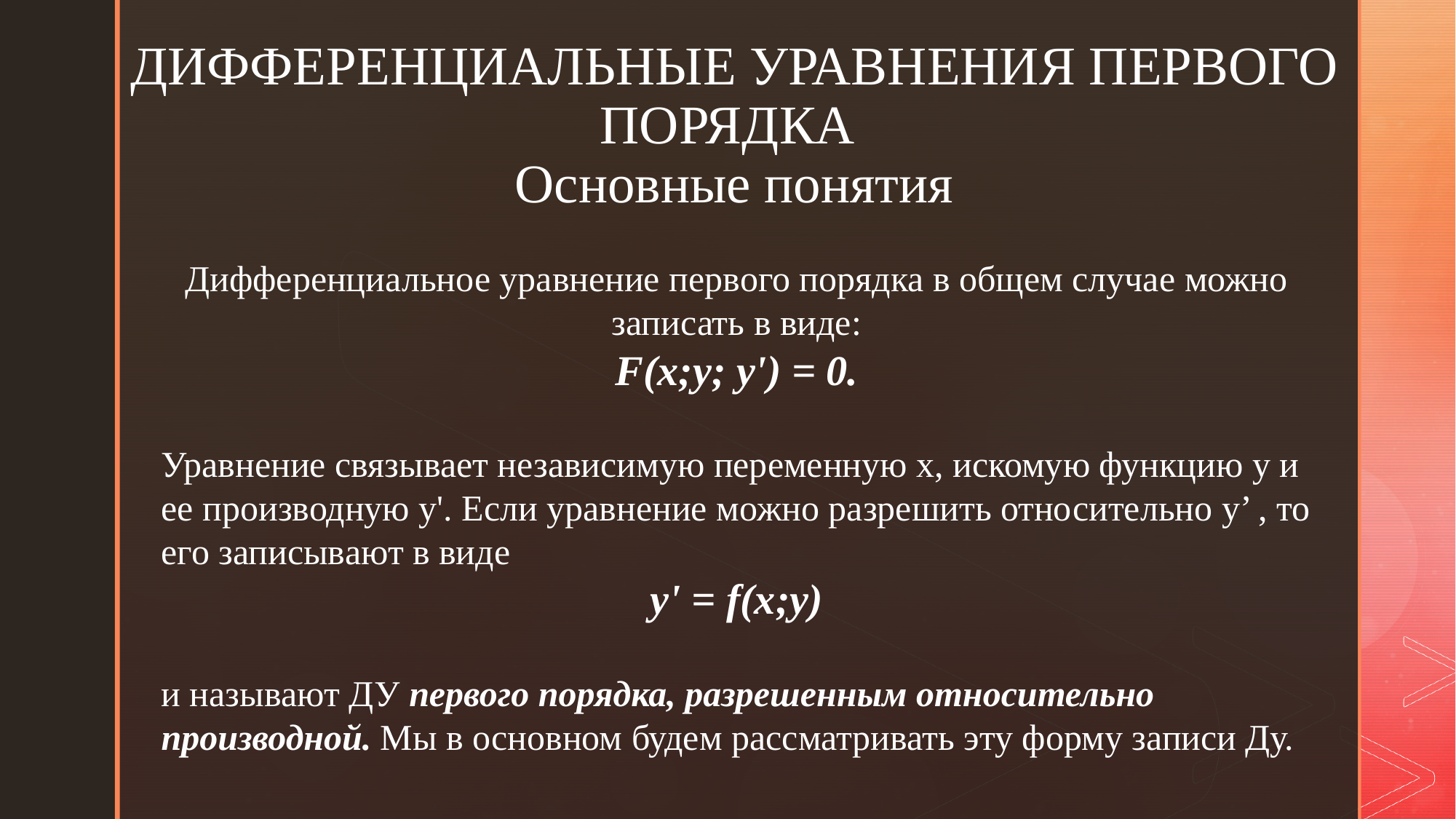

ДИФФЕРЕНЦИАЛЬНЫЕ УРАВНЕНИЯ ПЕРВОГО ПОРЯДКА
 Основные понятия
Дифференциальное уравнение первого порядка в общем случае можно записать в виде:
F(x;y; y') = 0.
Уравнение связывает независимую переменную х, искомую функцию y и ее производную у'. Если уравнение можно разрешить относительно у’ , то его записывают в виде
y' = f(x;y)
и называют ДУ первого порядка, разрешенным относительно производной. Мы в основном будем рассматривать эту форму записи Ду.